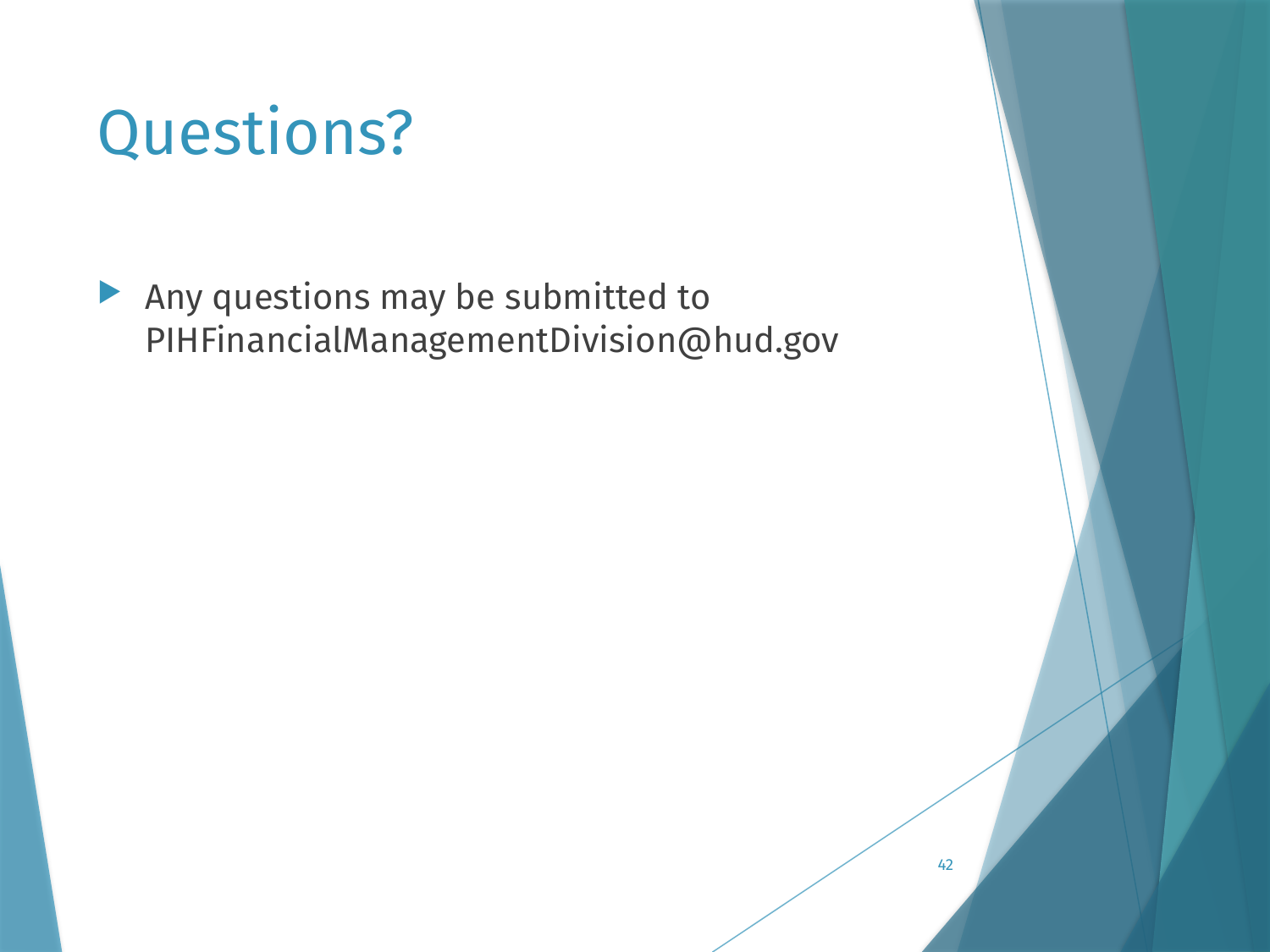

# Questions?
Any questions may be submitted to PIHFinancialManagementDivision@hud.gov
42